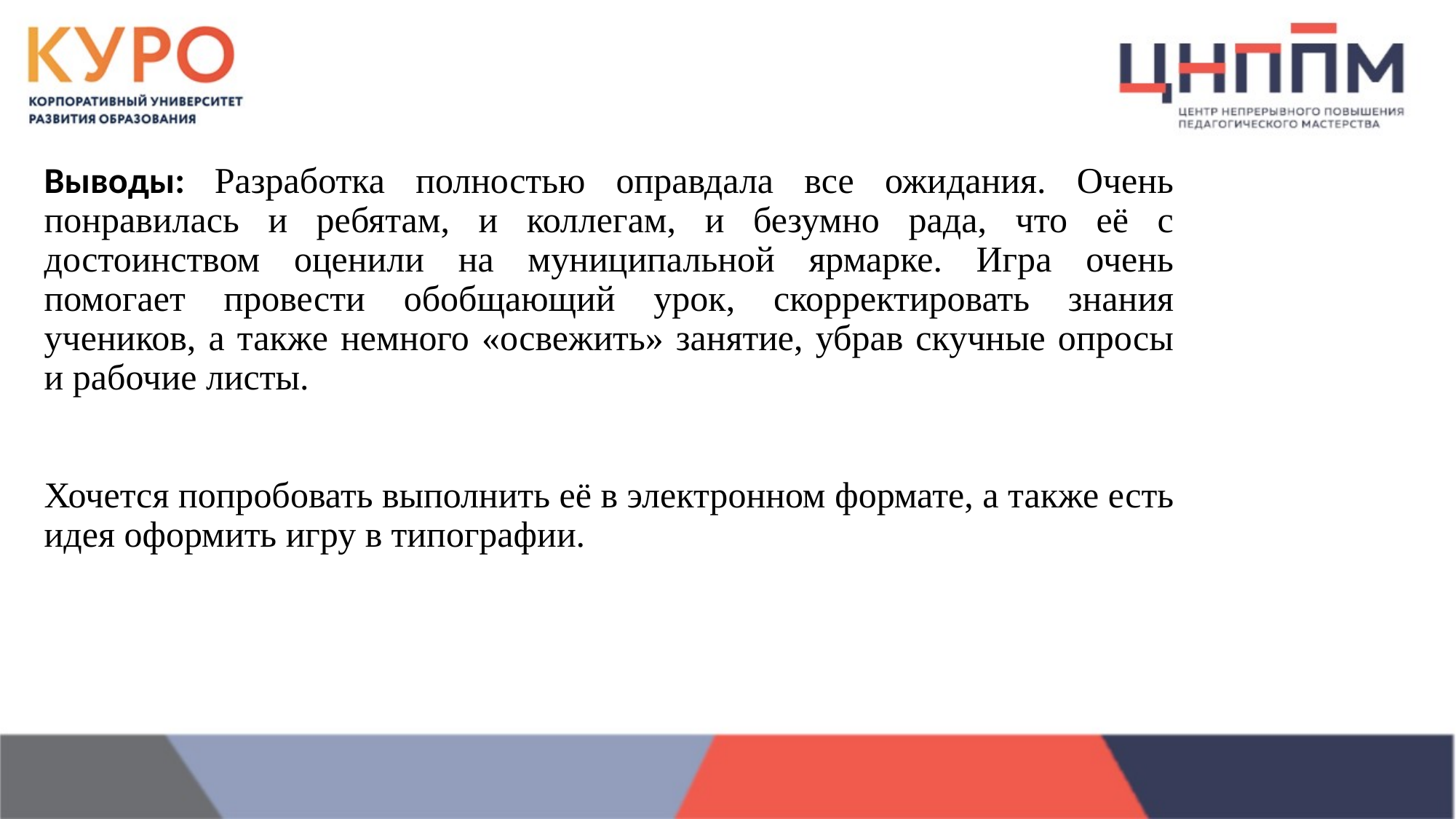

Выводы: Разработка полностью оправдала все ожидания. Очень понравилась и ребятам, и коллегам, и безумно рада, что её с достоинством оценили на муниципальной ярмарке. Игра очень помогает провести обобщающий урок, скорректировать знания учеников, а также немного «освежить» занятие, убрав скучные опросы и рабочие листы.

Хочется попробовать выполнить её в электронном формате, а также есть идея оформить игру в типографии.